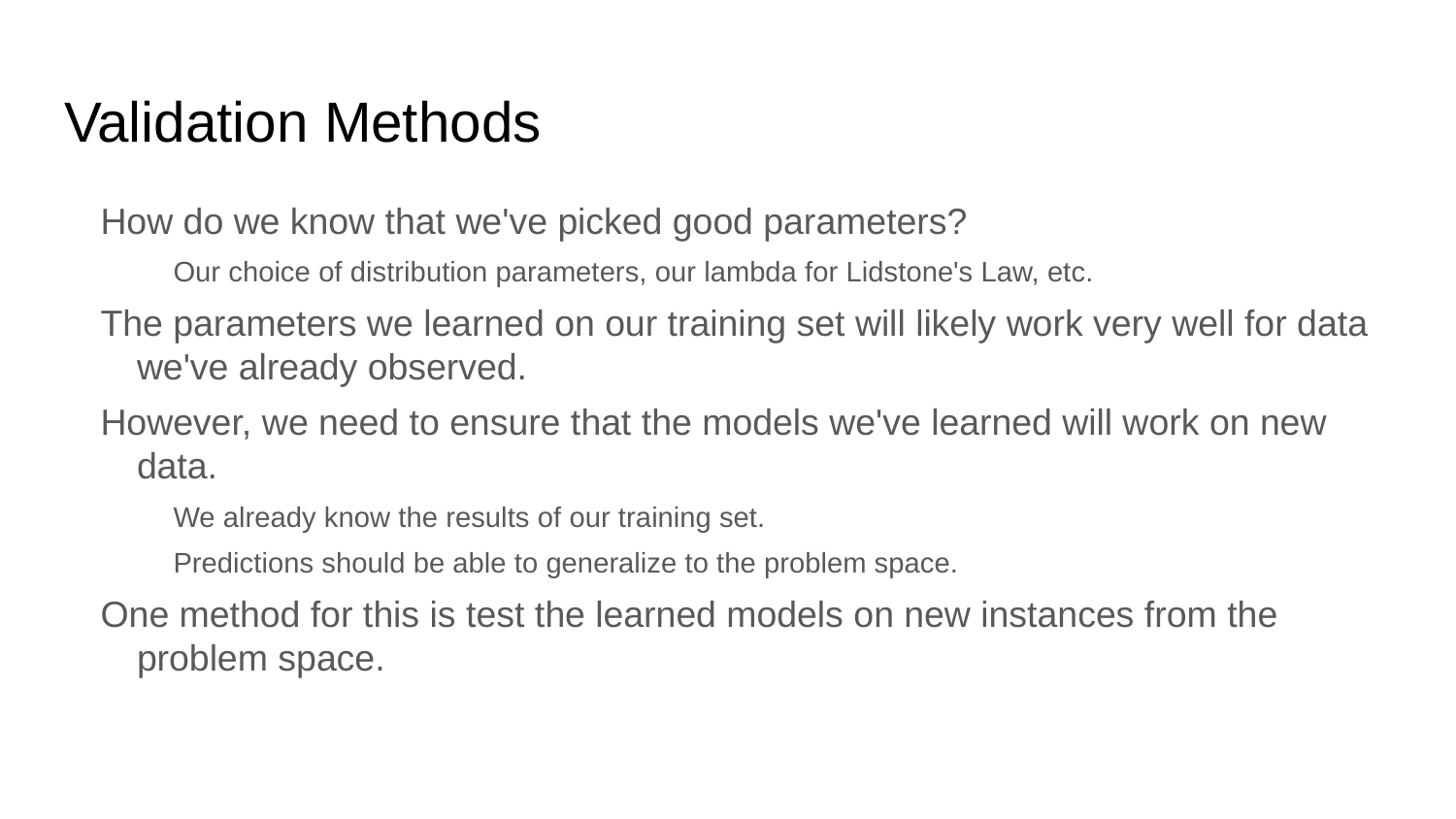

# Validation Methods
How do we know that we've picked good parameters?
Our choice of distribution parameters, our lambda for Lidstone's Law, etc.
The parameters we learned on our training set will likely work very well for data we've already observed.
However, we need to ensure that the models we've learned will work on new data.
We already know the results of our training set.
Predictions should be able to generalize to the problem space.
One method for this is test the learned models on new instances from the problem space.